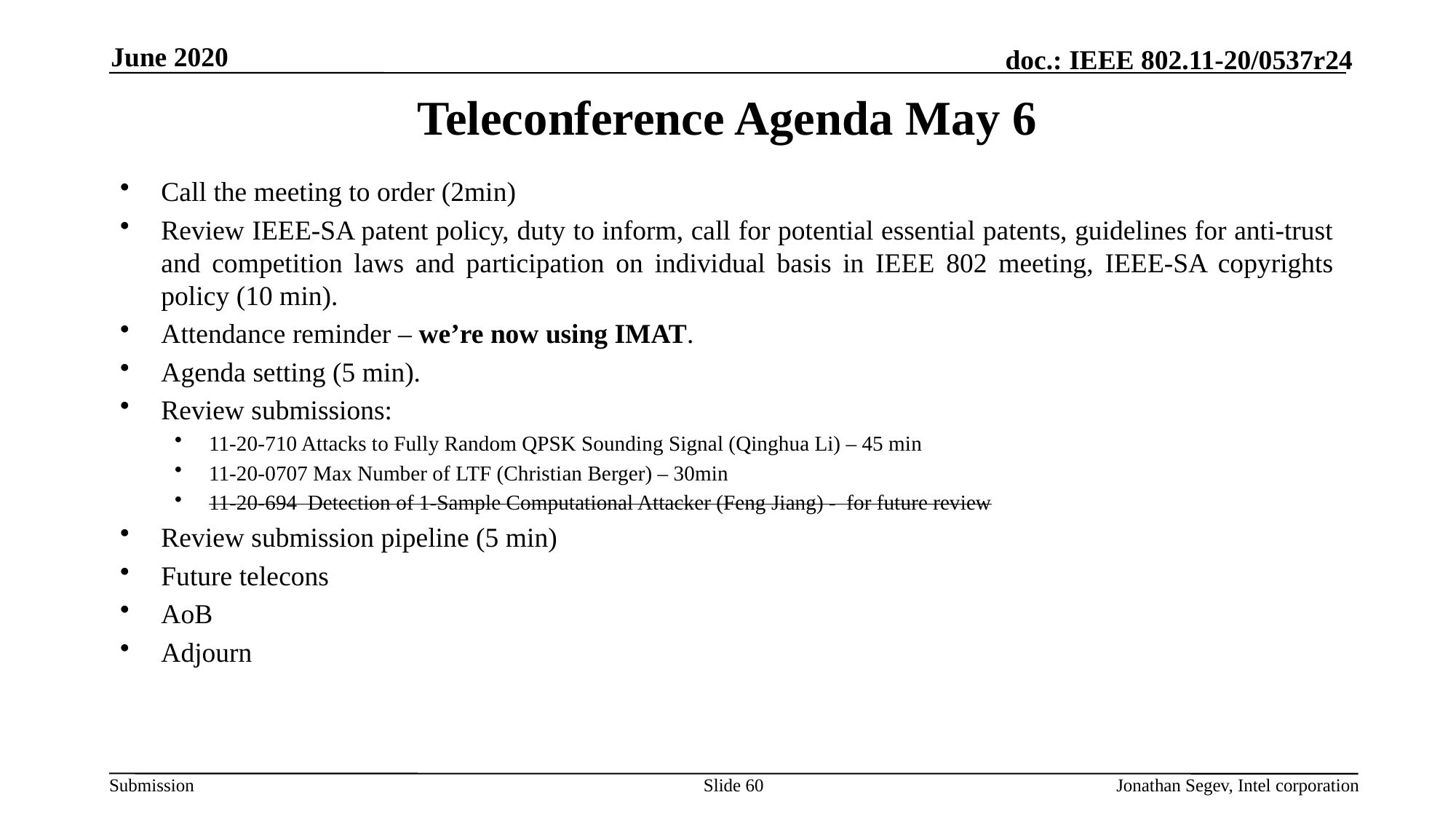

June 2020
# Teleconference Agenda May 6
Call the meeting to order (2min)
Review IEEE-SA patent policy, duty to inform, call for potential essential patents, guidelines for anti-trust and competition laws and participation on individual basis in IEEE 802 meeting, IEEE-SA copyrights policy (10 min).
Attendance reminder – we’re now using IMAT.
Agenda setting (5 min).
Review submissions:
11-20-710 Attacks to Fully Random QPSK Sounding Signal (Qinghua Li) – 45 min
11-20-0707 Max Number of LTF (Christian Berger) – 30min
11-20-694  Detection of 1-Sample Computational Attacker (Feng Jiang) -  for future review
Review submission pipeline (5 min)
Future telecons
AoB
Adjourn

Slide 60
Jonathan Segev, Intel corporation